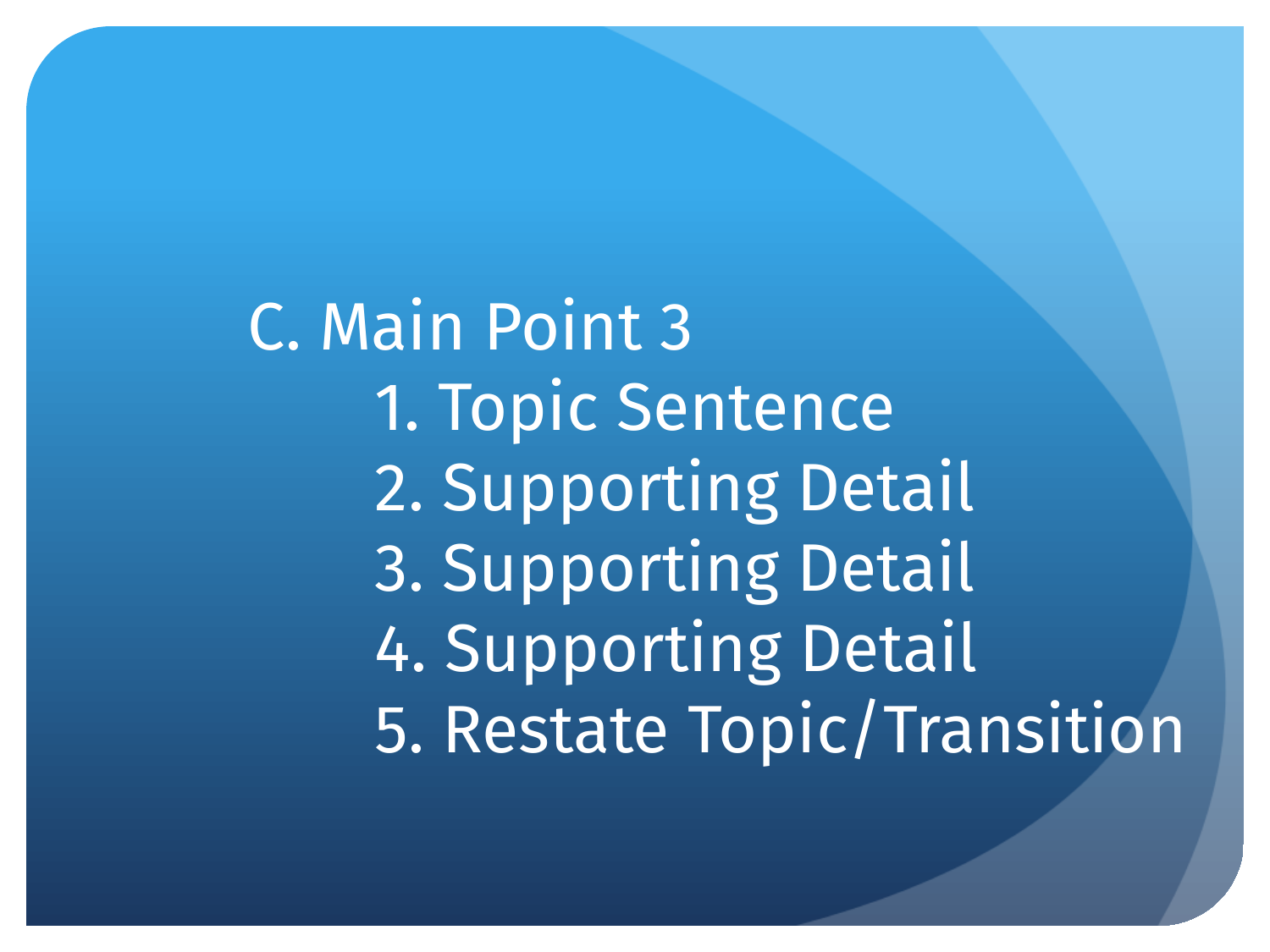

# C. Main Point 3 1. Topic Sentence 2. Supporting Detail 3. Supporting Detail 4. Supporting Detail 5. Restate Topic/Transition